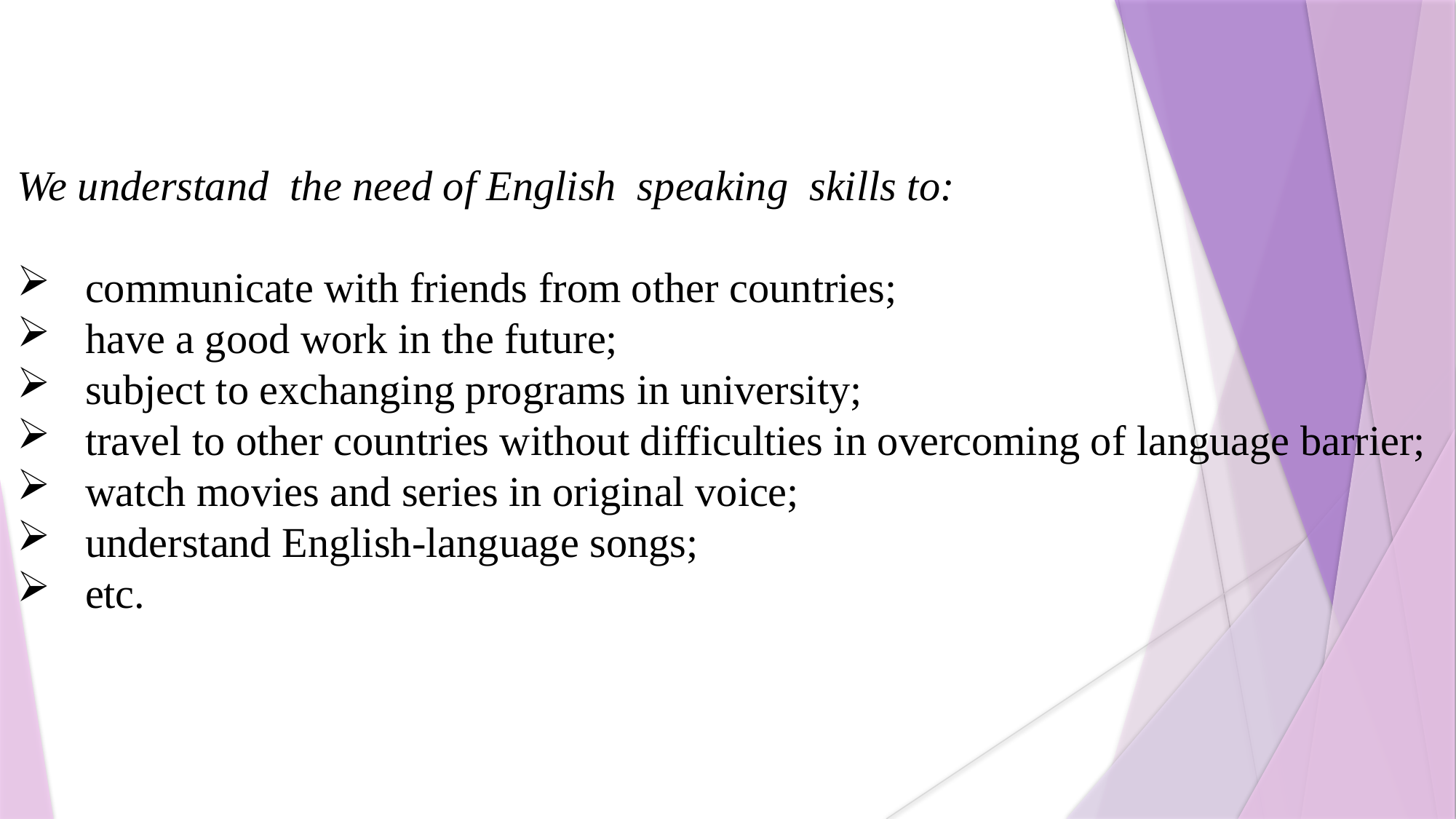

We understand  the need of English  speaking  skills to:

сommunicate with friends from other countries;
have a good work in the future;
subject to exchanging programs in university;
travel to other countries without difficulties in overcoming of language barrier;
watch movies and series in original voice;
understand English-language songs;
etc.